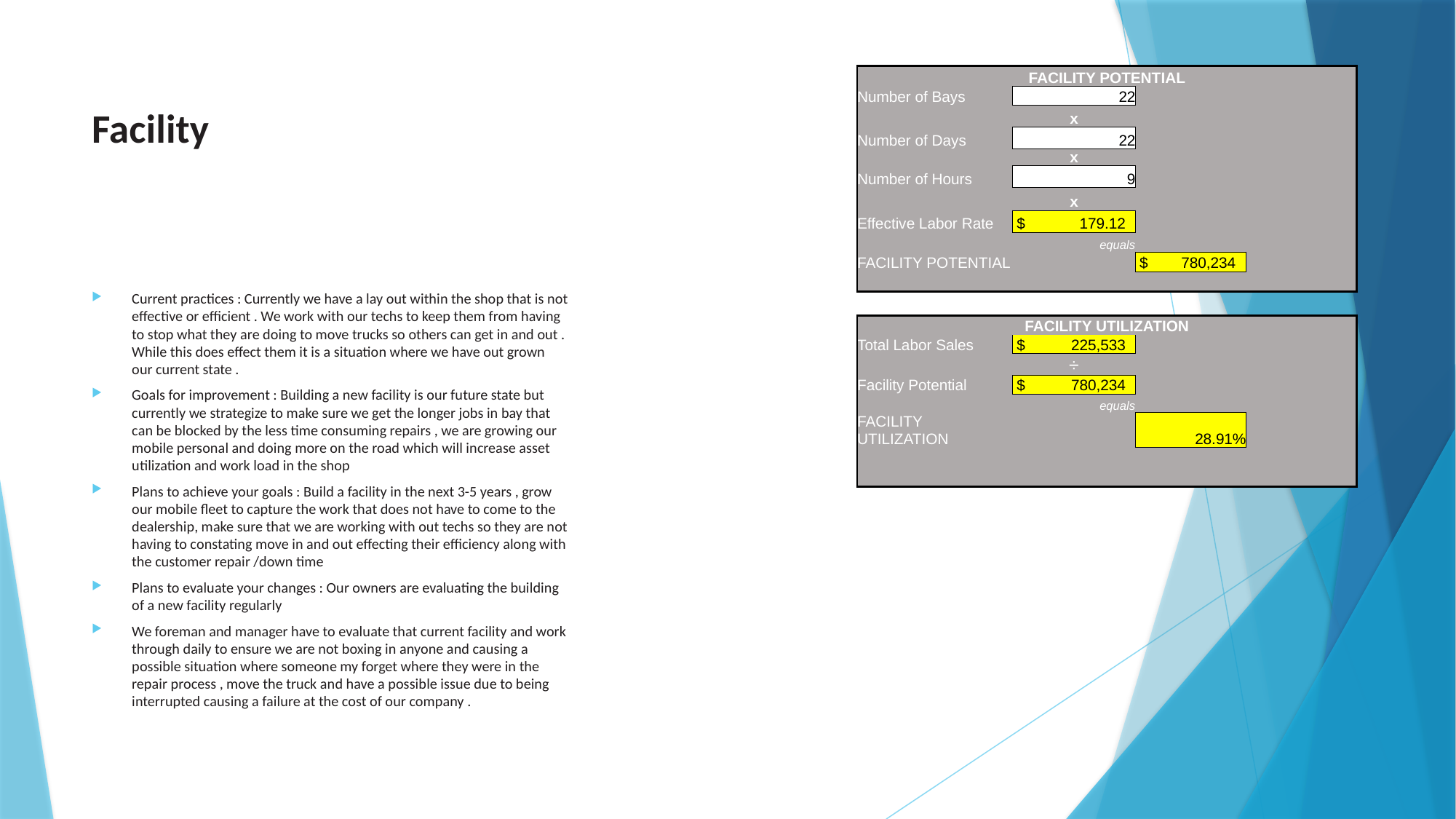

| FACILITY POTENTIAL |  |  |  |  |  |
| --- | --- | --- | --- | --- | --- |
| Number of Bays | 22 |  |  |  |  |
|  | x |  |  |  |  |
| Number of Days | 22 |  |  |  |  |
|  | x |  |  |  |  |
| Number of Hours | 9 |  |  |  |  |
|  | x |  |  |  |  |
| Effective Labor Rate | $ 179.12 |  |  |  |  |
|  | equals |  |  |  |  |
| FACILITY POTENTIAL |  | $ 780,234 |  |  |  |
|  |  |  |  |  |  |
|  |  |  |  |  |  |
| FACILITY UTILIZATION |  |  |  |  |  |
| Total Labor Sales | $ 225,533 |  |  |  |  |
|  | ÷ |  |  |  |  |
| Facility Potential | $ 780,234 |  |  |  |  |
|  | equals |  |  |  |  |
| FACILITY UTILIZATION |  | 28.91% |  |  |  |
|  |  |  |  |  |  |
|  |  |  |  |  |  |
# Facility

Current practices : Currently we have a lay out within the shop that is not effective or efficient . We work with our techs to keep them from having to stop what they are doing to move trucks so others can get in and out . While this does effect them it is a situation where we have out grown our current state .
Goals for improvement : Building a new facility is our future state but currently we strategize to make sure we get the longer jobs in bay that can be blocked by the less time consuming repairs , we are growing our mobile personal and doing more on the road which will increase asset utilization and work load in the shop
Plans to achieve your goals : Build a facility in the next 3-5 years , grow our mobile fleet to capture the work that does not have to come to the dealership, make sure that we are working with out techs so they are not having to constating move in and out effecting their efficiency along with the customer repair /down time
Plans to evaluate your changes : Our owners are evaluating the building of a new facility regularly
We foreman and manager have to evaluate that current facility and work through daily to ensure we are not boxing in anyone and causing a possible situation where someone my forget where they were in the repair process , move the truck and have a possible issue due to being interrupted causing a failure at the cost of our company .